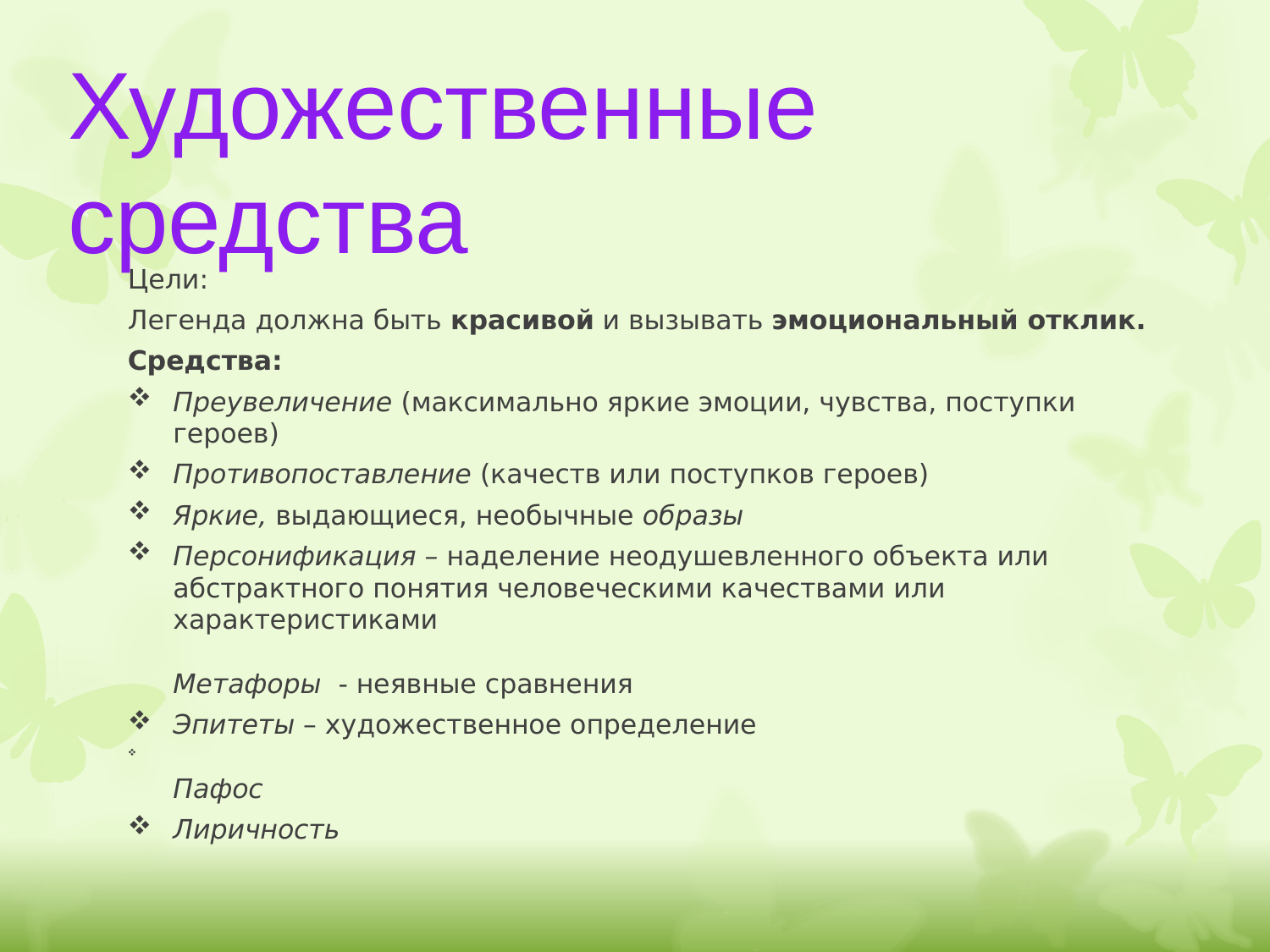

# Художественные средства
Цели:
Легенда должна быть красивой и вызывать эмоциональный отклик.
Средства:
Преувеличение (максимально яркие эмоции, чувства, поступки героев)
Противопоставление (качеств или поступков героев)
Яркие, выдающиеся, необычные образы
Персонификация – наделение неодушевленного объекта или абстрактного понятия человеческими качествами или характеристиками
Метафоры  - неявные сравнения
Эпитеты – художественное определение
Пафос
Лиричность